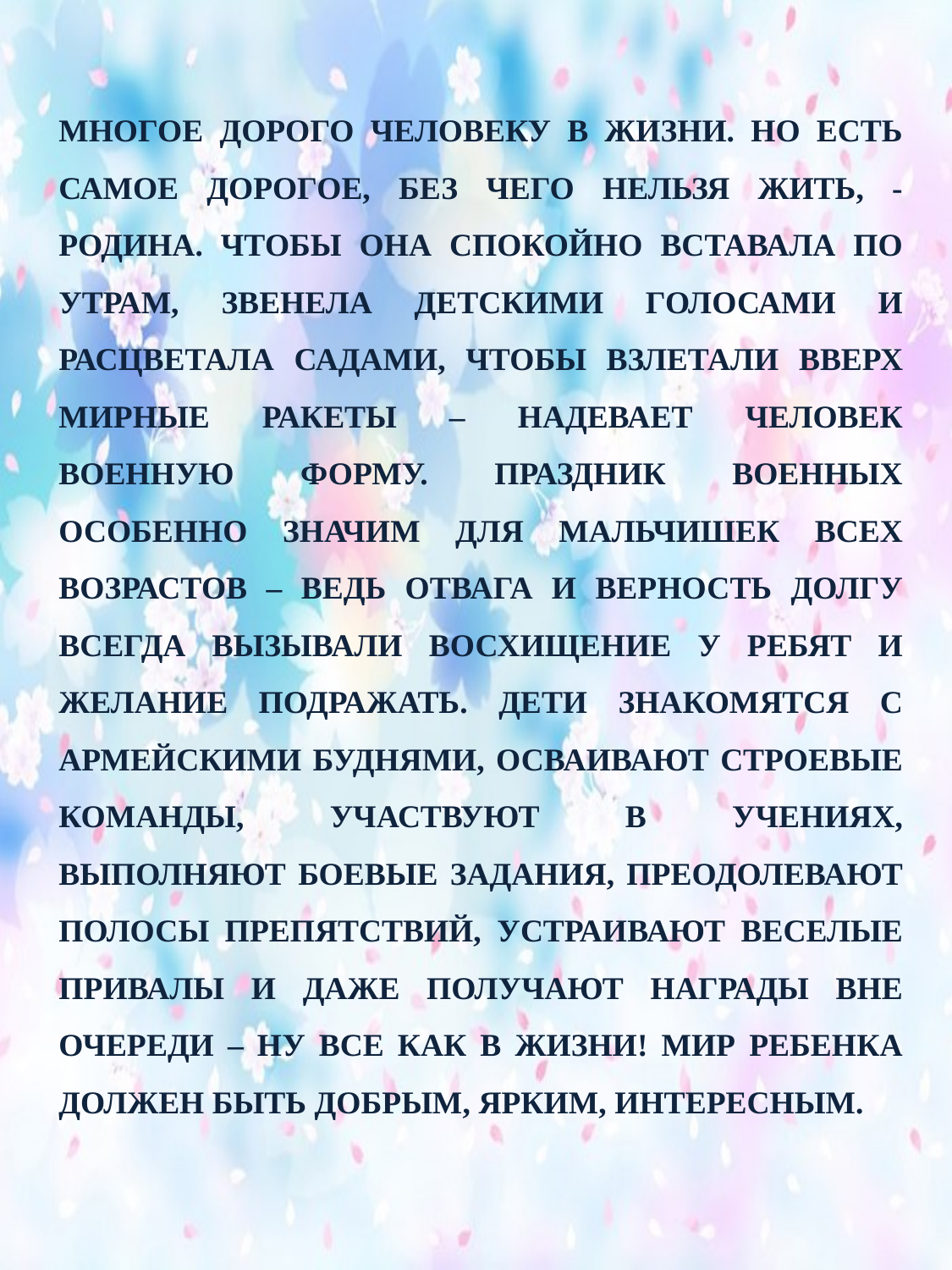

Многое дорого человеку в жизни. Но есть самое дорогое, без чего нельзя жить, - Родина. Чтобы она спокойно вставала по утрам, звенела детскими голосами и расцветала садами, чтобы взлетали вверх мирные ракеты – надевает человек военную форму. Праздник военных особенно значим для мальчишек всех возрастов – ведь отвага и верность долгу всегда вызывали восхищение у ребят и желание подражать. Дети знакомятся с армейскими буднями, осваивают строевые команды, участвуют в учениях, выполняют боевые задания, преодолевают полосы препятствий, устраивают веселые привалы и даже получают награды вне очереди – ну все как в жизни! Мир ребенка должен быть добрым, ярким, интересным.